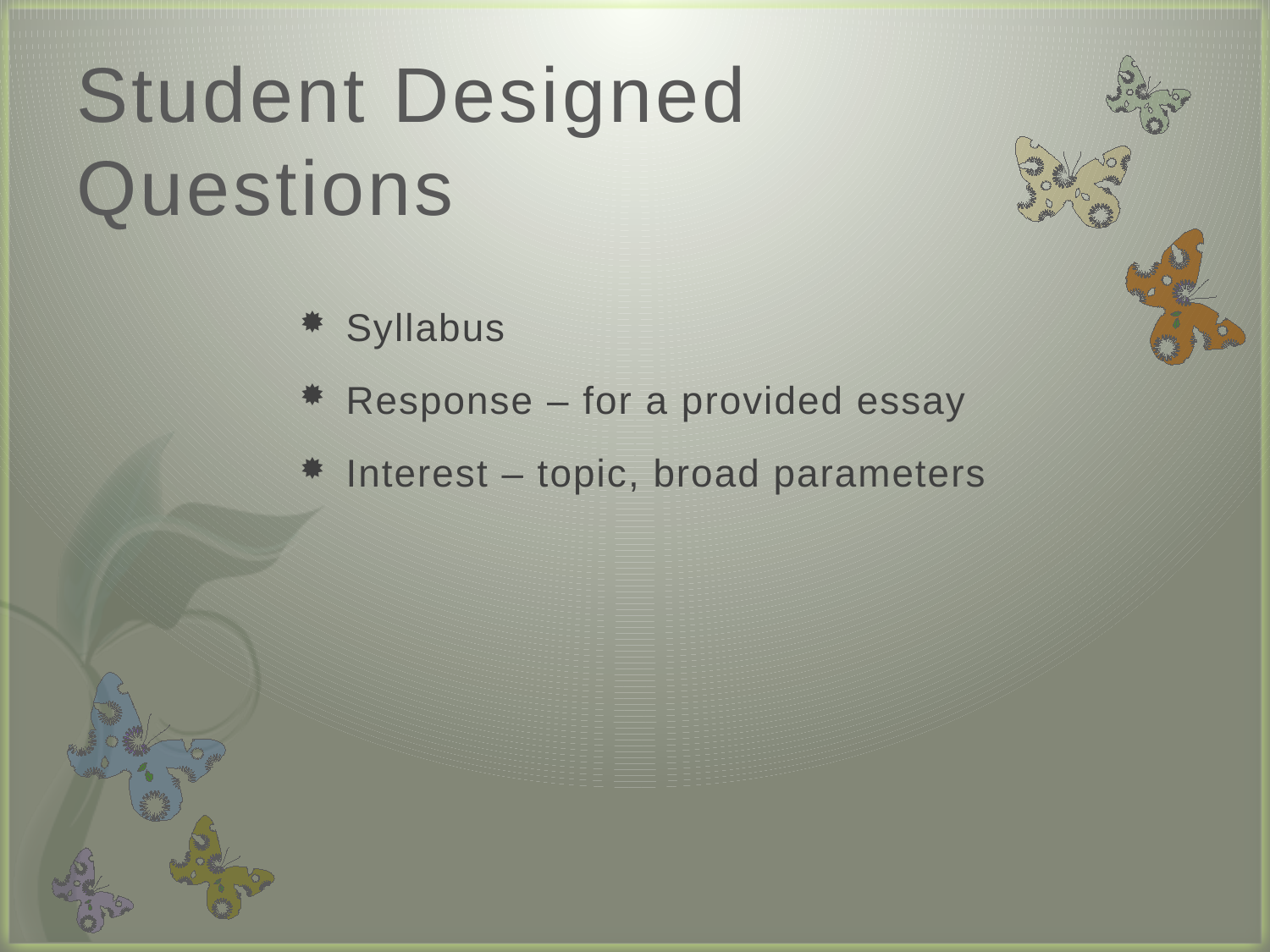

# Student Designed Questions
Syllabus
Response – for a provided essay
Interest – topic, broad parameters